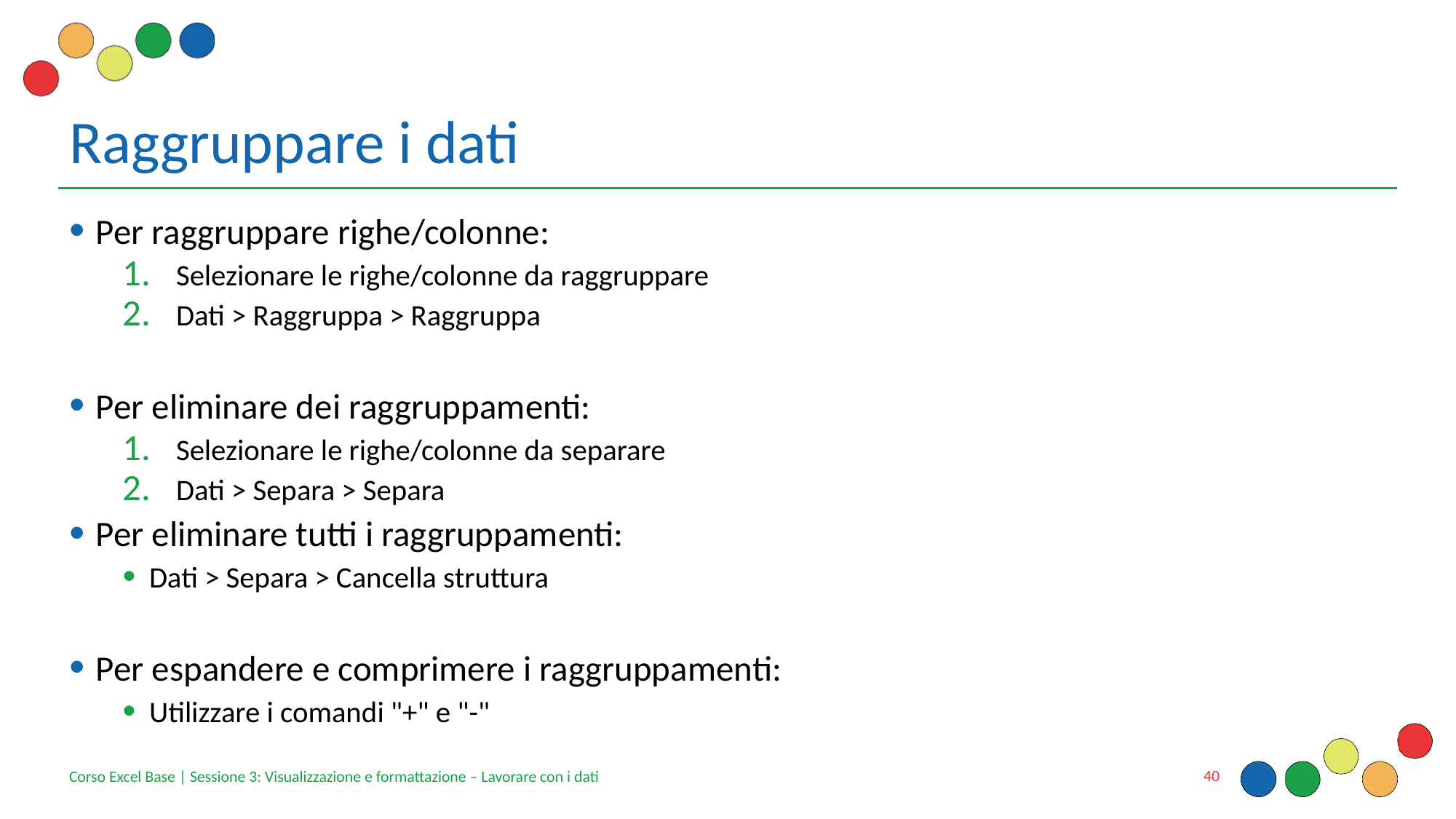

# Raggruppare i dati
Per raggruppare righe/colonne:
Selezionare le righe/colonne da raggruppare
Dati > Raggruppa > Raggruppa

Per eliminare dei raggruppamenti:
Selezionare le righe/colonne da separare
Dati > Separa > Separa
Per eliminare tutti i raggruppamenti:
Dati > Separa > Cancella struttura

Per espandere e comprimere i raggruppamenti:
Utilizzare i comandi "+" e "-"
40
Corso Excel Base | Sessione 3: Visualizzazione e formattazione – Lavorare con i dati